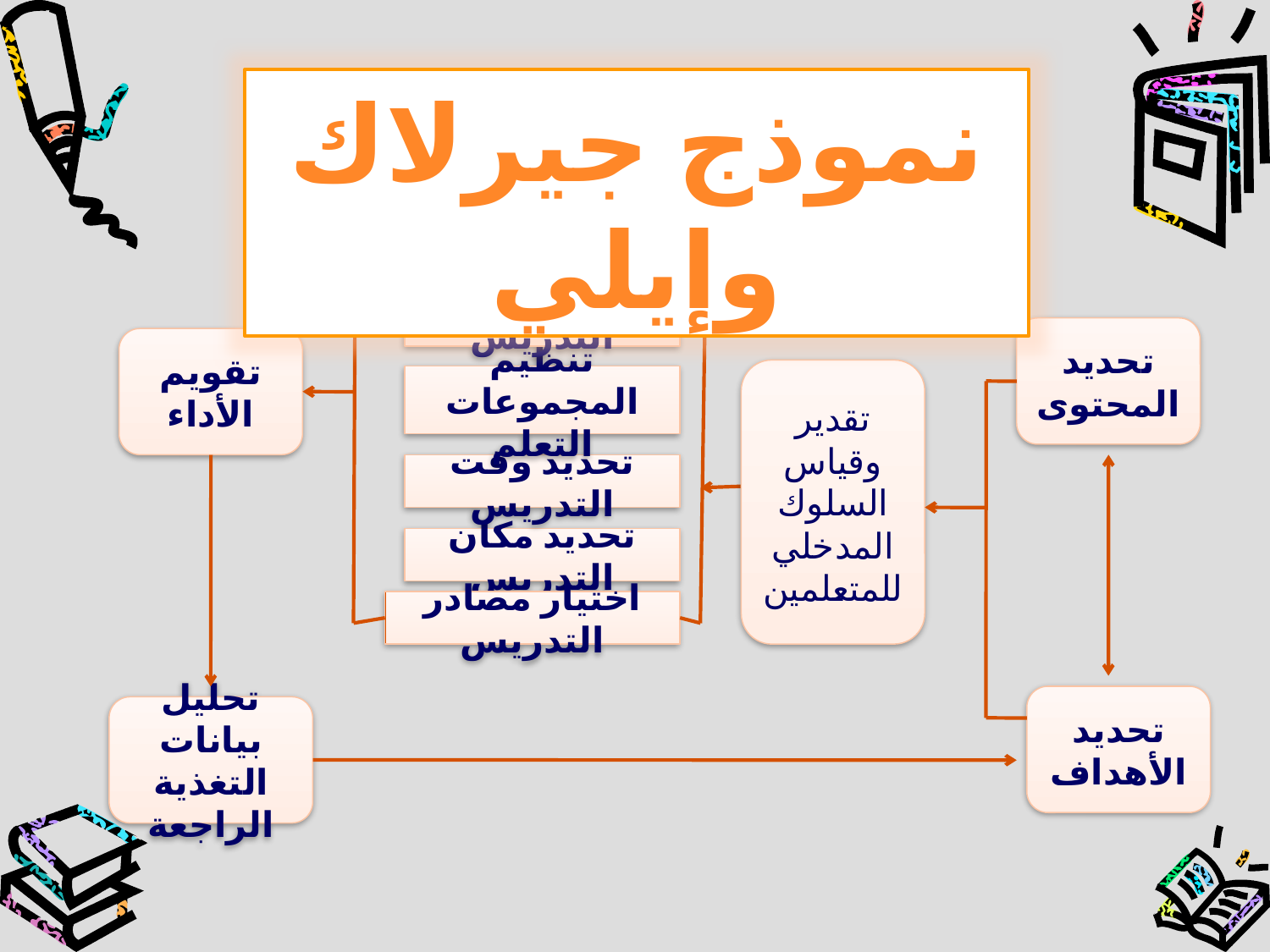

نموذج جيرلاك وإيلي
إستراتيجية التدريس
تحديد المحتوى
تقويم الأداء
تقدير وقياس السلوك المدخلي للمتعلمين
تنظيم المجموعات التعلم
تحديد وقت التدريس
تحديد مكان التدريس
اختيار مصادر التدريس
تحديد الأهداف
تحليل بيانات التغذية الراجعة